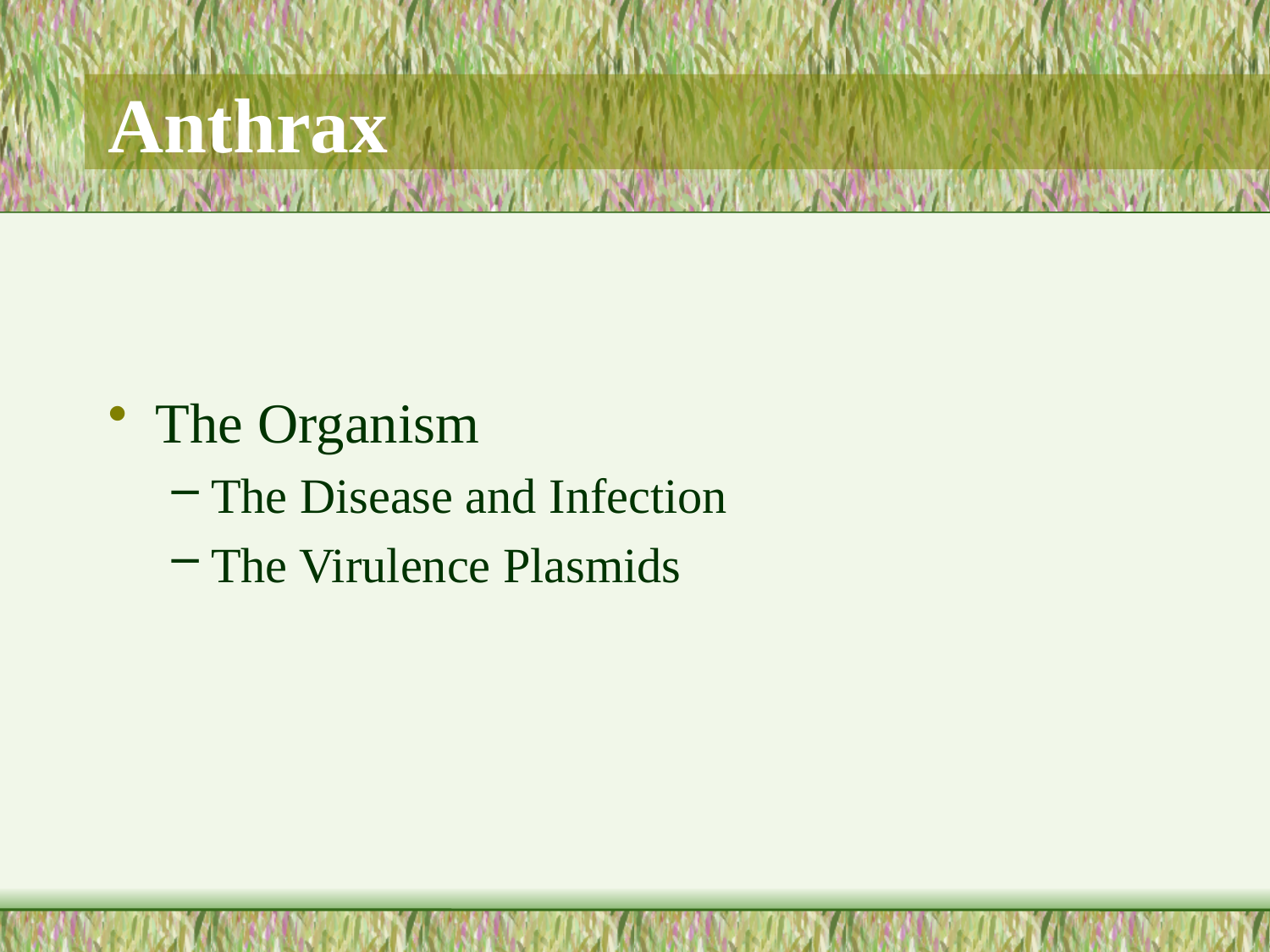

# Anthrax

The Organism
The Disease and Infection
The Virulence Plasmids